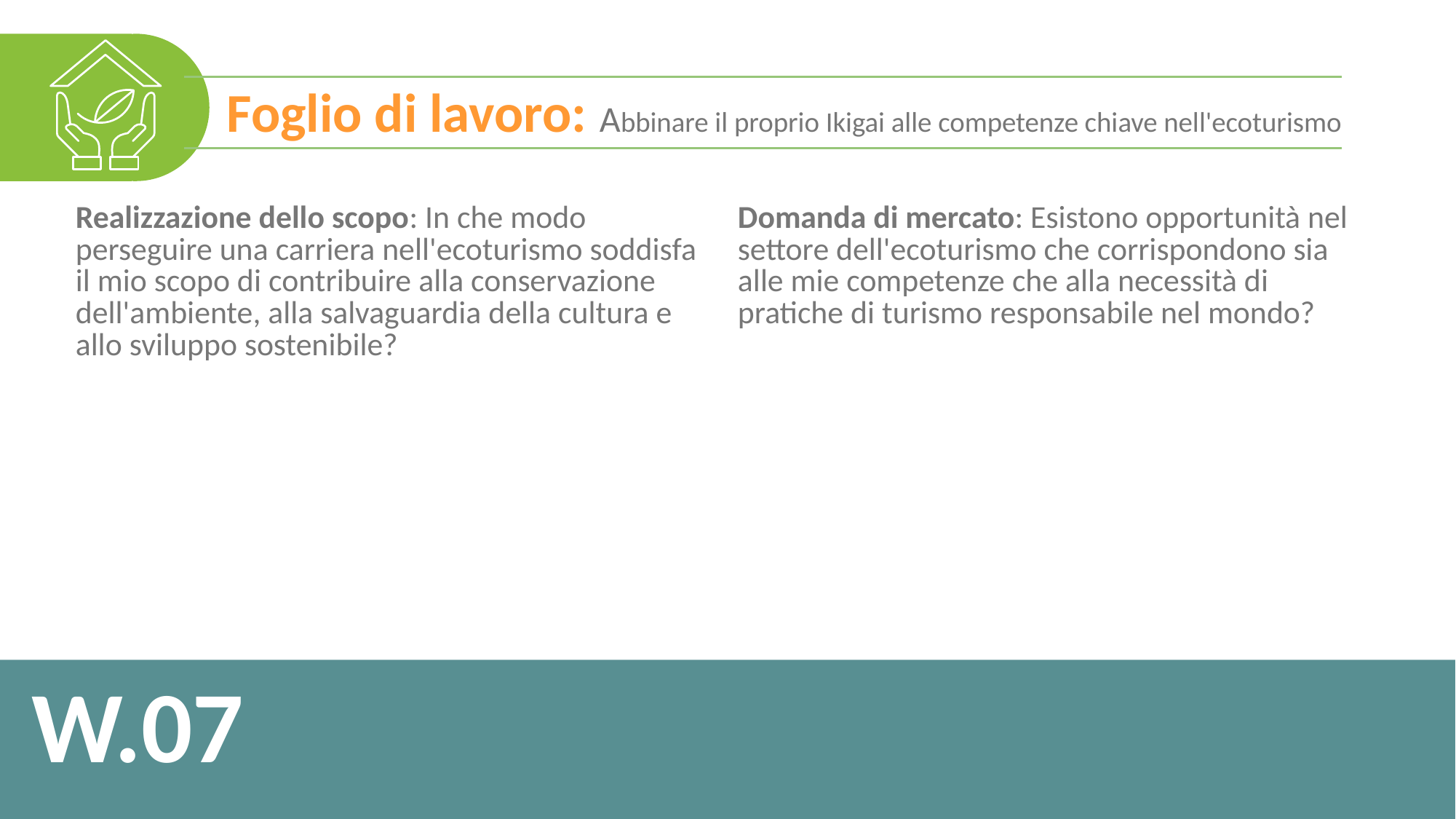

Foglio di lavoro: Abbinare il proprio Ikigai alle competenze chiave nell'ecoturismo

| Realizzazione dello scopo: In che modo perseguire una carriera nell'ecoturismo soddisfa il mio scopo di contribuire alla conservazione dell'ambiente, alla salvaguardia della cultura e allo sviluppo sostenibile? | Domanda di mercato: Esistono opportunità nel settore dell'ecoturismo che corrispondono sia alle mie competenze che alla necessità di pratiche di turismo responsabile nel mondo? |
| --- | --- |
|  |  |

W.07